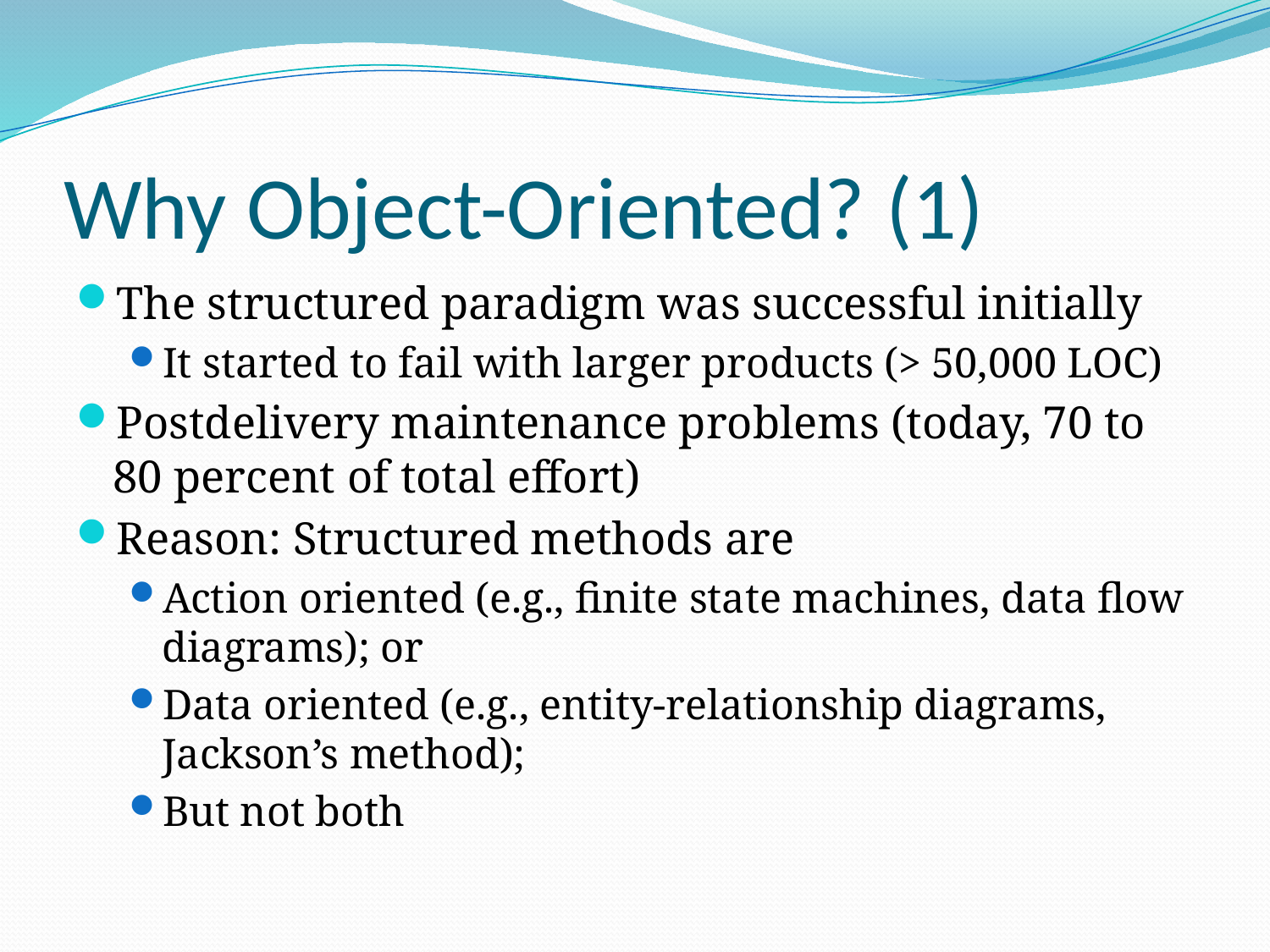

# Why Object-Oriented? (1)
The structured paradigm was successful initially
It started to fail with larger products (> 50,000 LOC)
Postdelivery maintenance problems (today, 70 to 80 percent of total effort)
Reason: Structured methods are
Action oriented (e.g., finite state machines, data flow diagrams); or
Data oriented (e.g., entity-relationship diagrams, Jackson’s method);
But not both